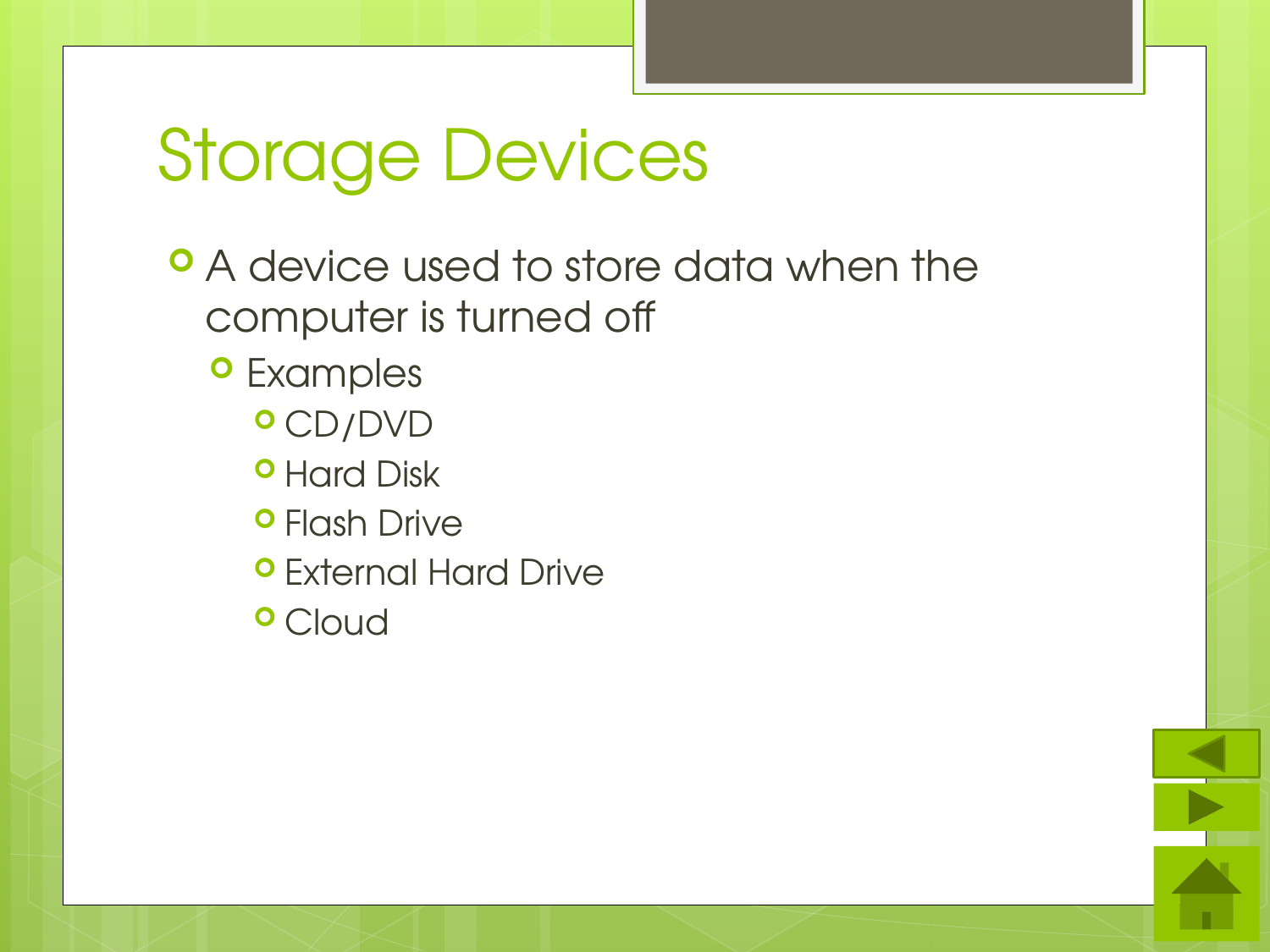

# Storage Devices
A device used to store data when the computer is turned off
Examples
CD/DVD
Hard Disk
Flash Drive
External Hard Drive
Cloud